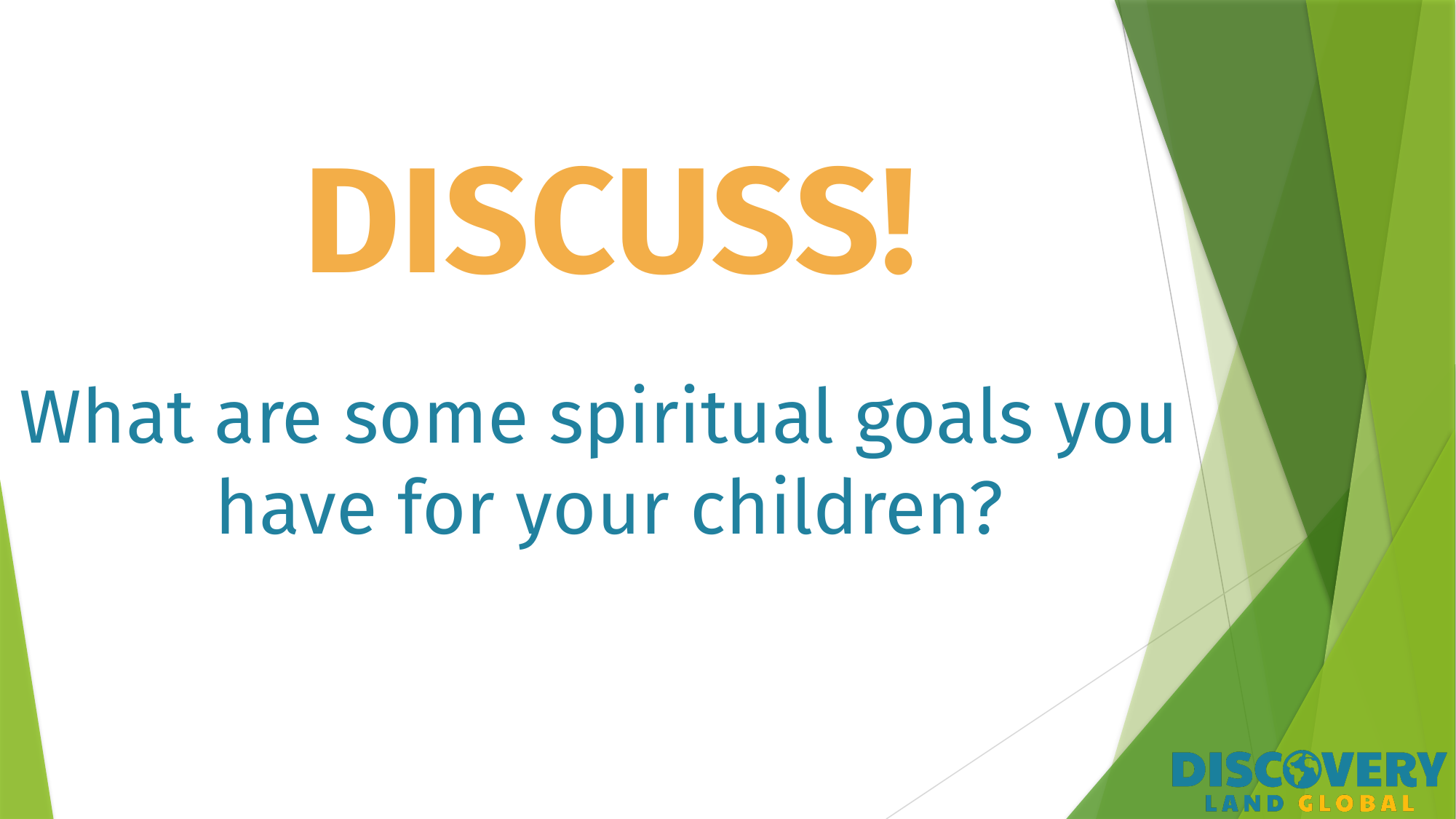

# DISCUSS! What are some spiritual goals you have for your children?